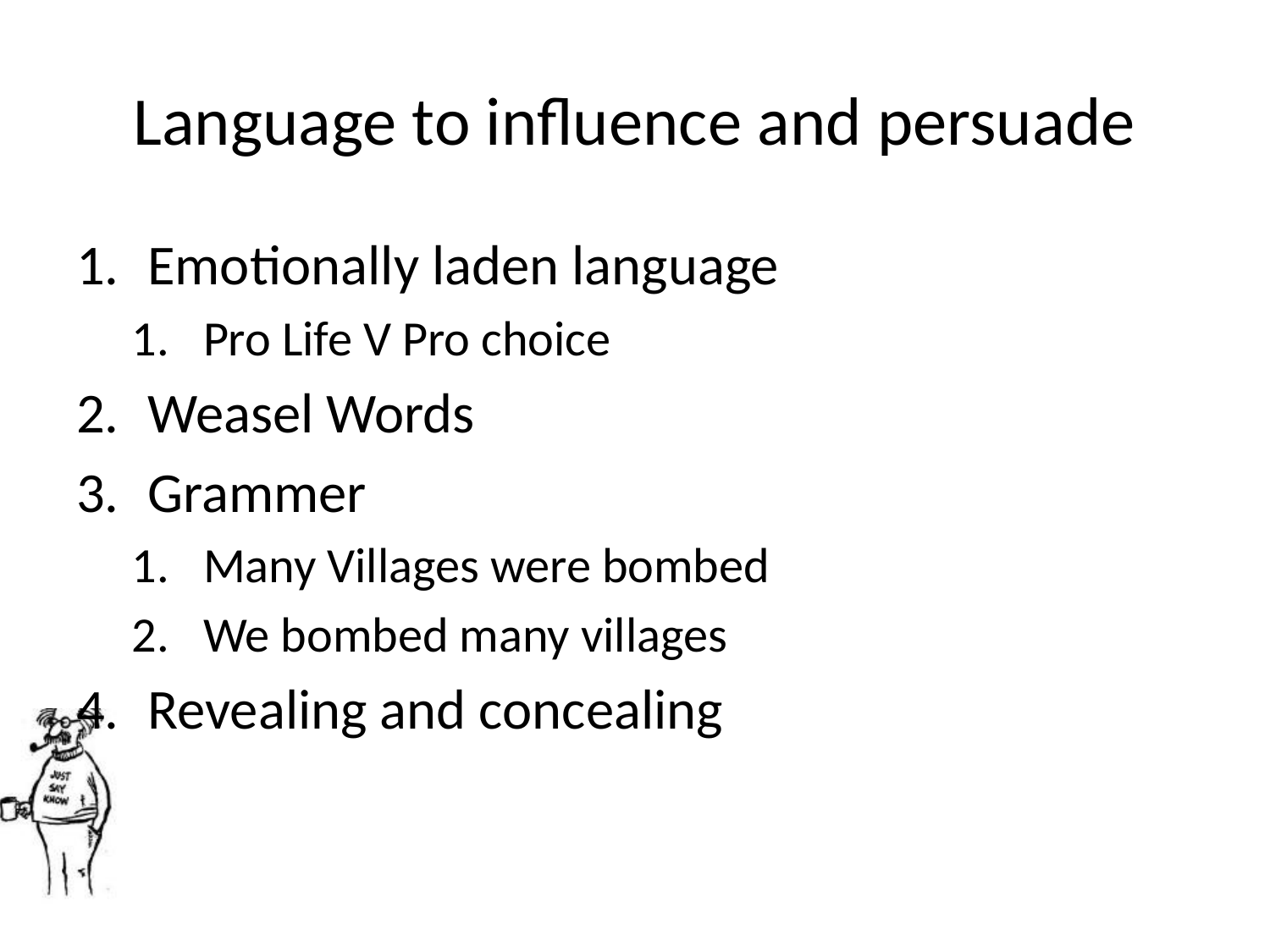

# Language to influence and persuade
Emotionally laden language
Pro Life V Pro choice
Weasel Words
Grammer
Many Villages were bombed
We bombed many villages
Revealing and concealing